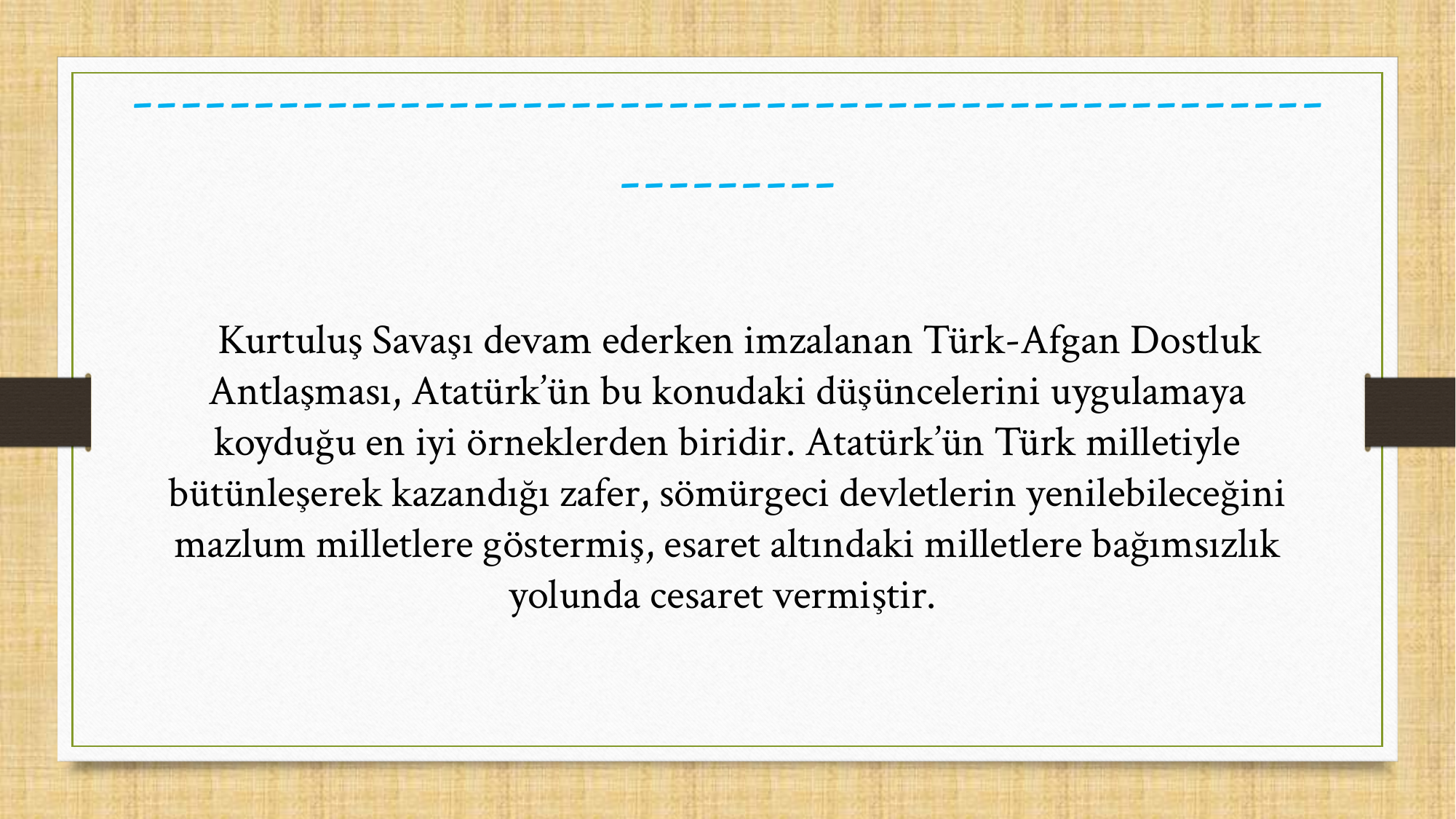

# ----------------------------------------------------------
   Kurtuluş Savaşı devam ederken imzalanan Türk-Afgan Dostluk Antlaşması, Atatürk’ün bu konudaki düşüncelerini uygulamaya koyduğu en iyi örneklerden biridir. Atatürk’ün Türk milletiyle bütünleşerek kazandığı zafer, sömürgeci devletlerin yenilebileceğini mazlum milletlere göstermiş, esaret altındaki milletlere bağımsızlık yolunda cesaret vermiştir.